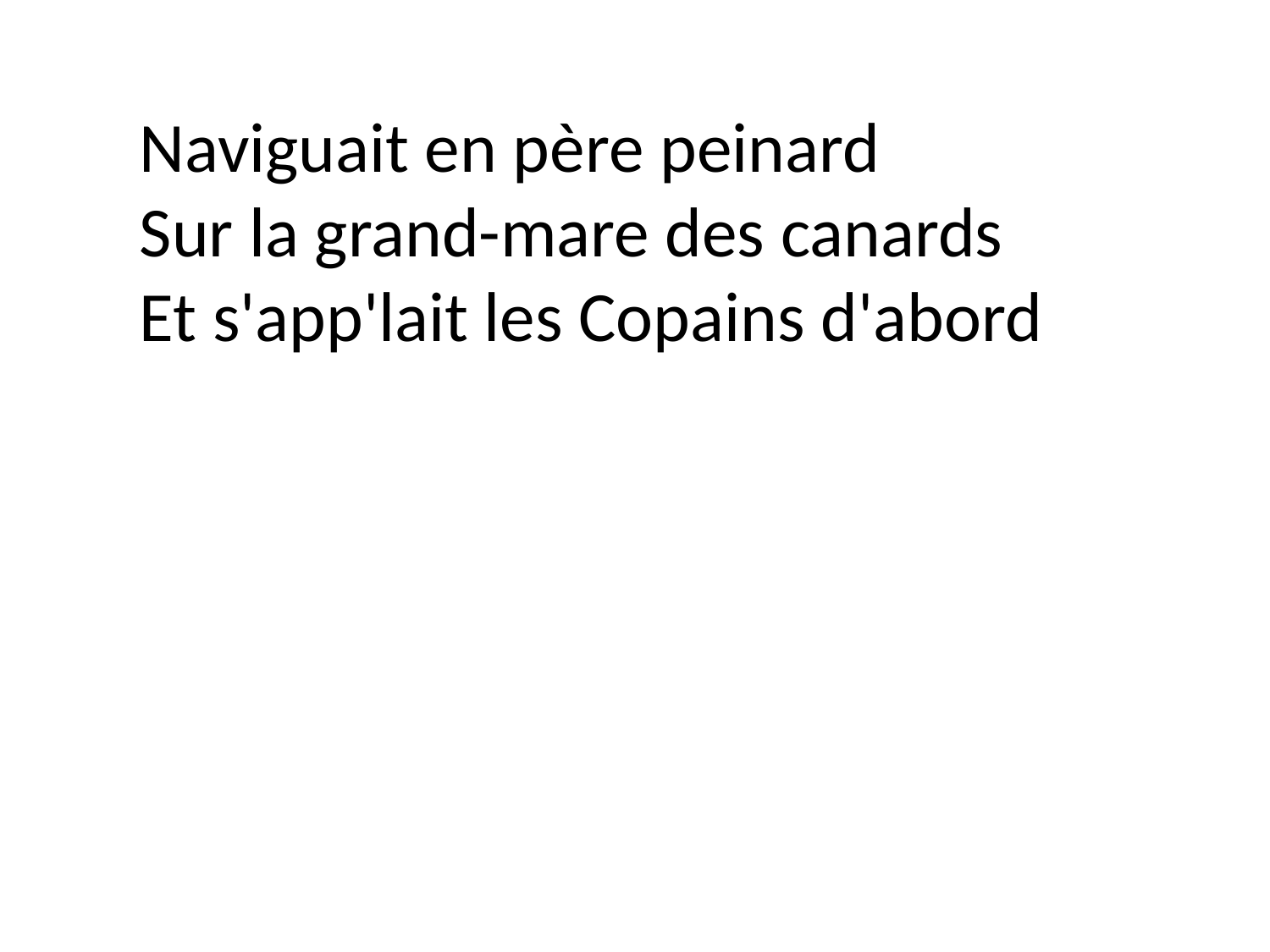

Naviguait en père peinard
Sur la grand-mare des canards
Et s'app'lait les Copains d'abord